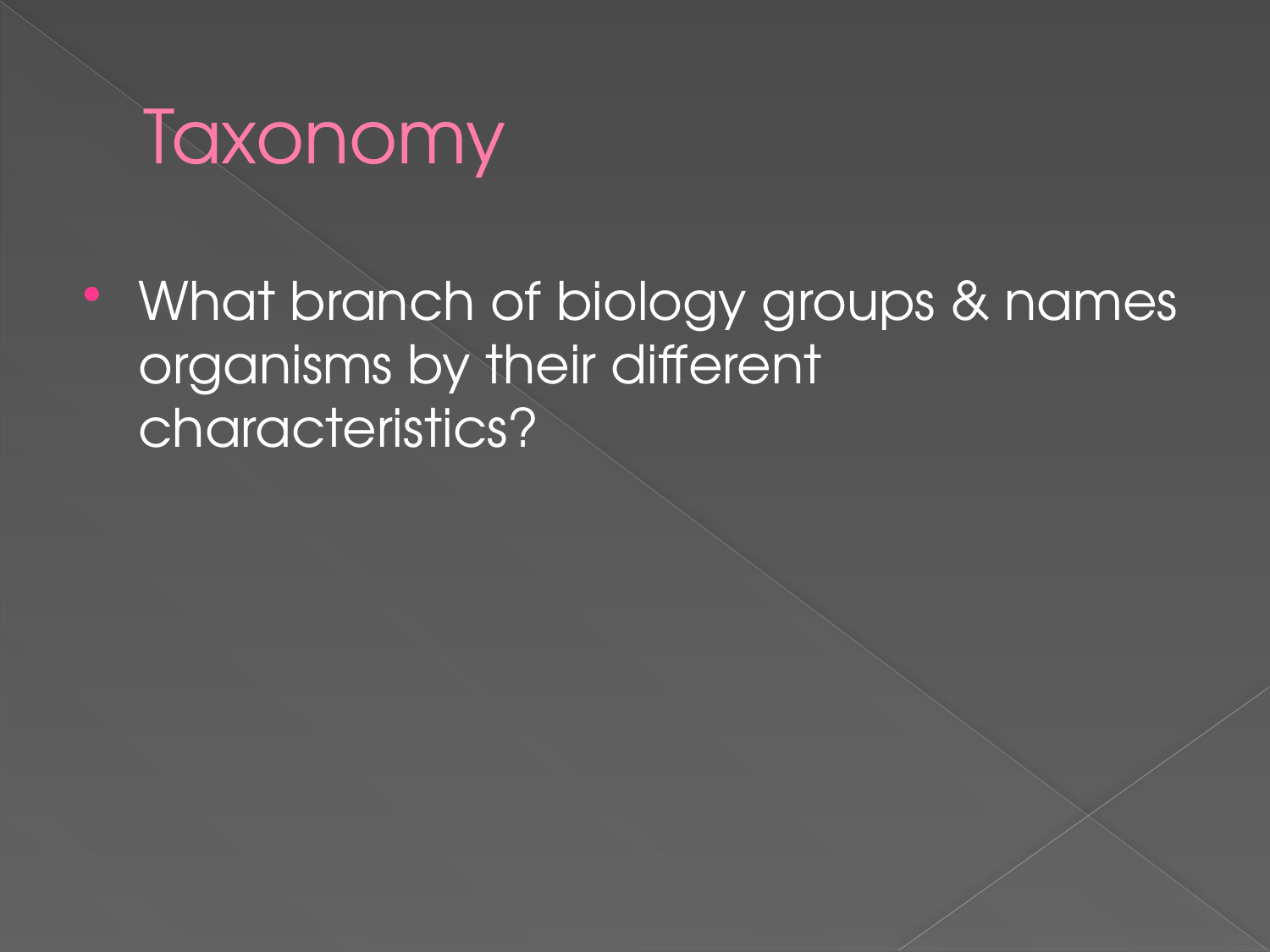

# Taxonomy
What branch of biology groups & names organisms by their different characteristics?